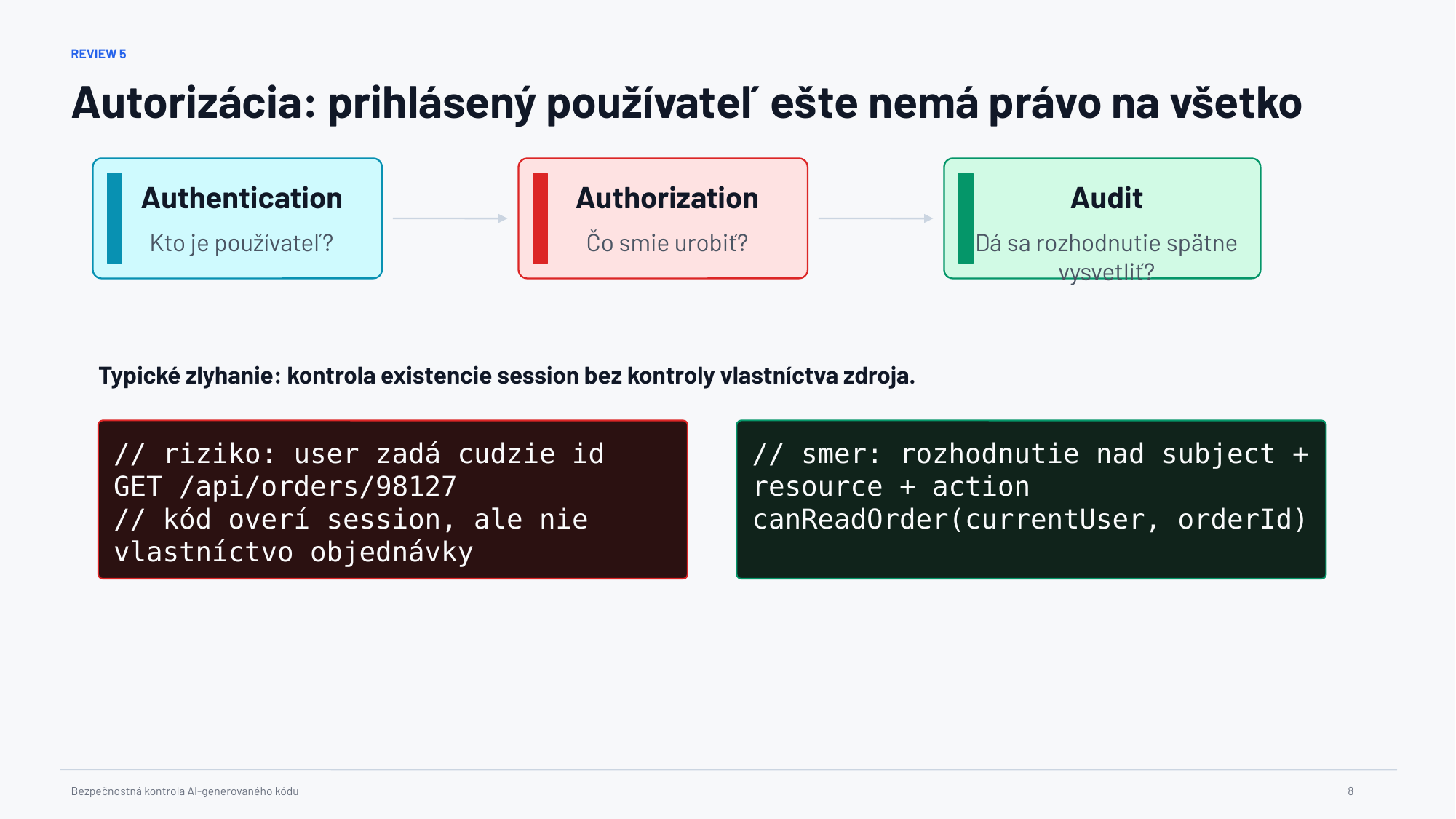

REVIEW 5
Autorizácia: prihlásený používateľ ešte nemá právo na všetko

Authentication
Authorization
Audit

Kto je používateľ?
Čo smie urobiť?
Dá sa rozhodnutie spätne vysvetliť?
Typické zlyhanie: kontrola existencie session bez kontroly vlastníctva zdroja.

// riziko: user zadá cudzie id
GET /api/orders/98127
// kód overí session, ale nie vlastníctvo objednávky
// smer: rozhodnutie nad subject + resource + action
canReadOrder(currentUser, orderId)
8